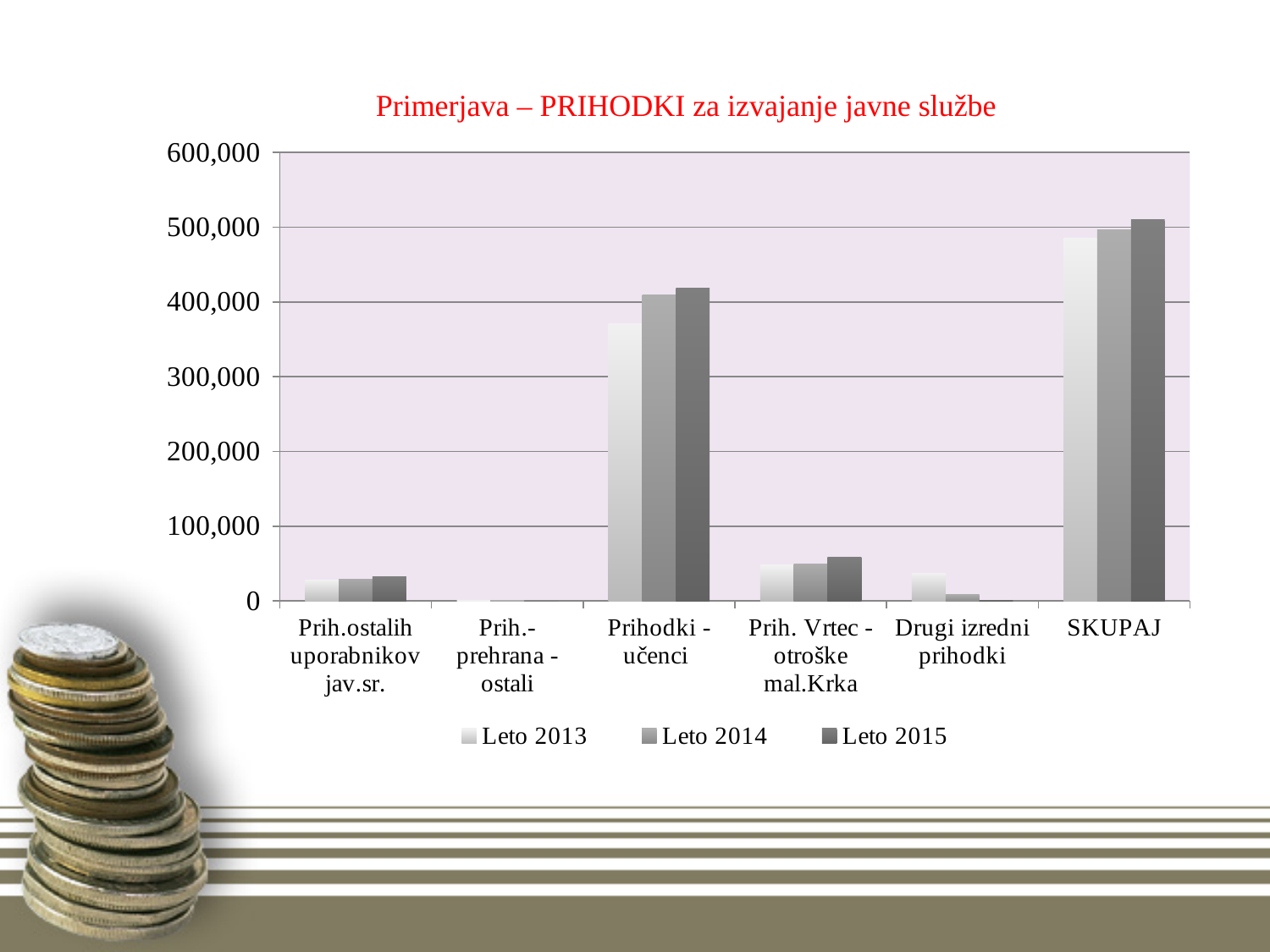

# Primerjava – PRIHODKI za izvajanje javne službe

### Chart

| Category | Leto 2013 | Leto 2014 | Leto 2015 |
|---|---|---|---|
| Prih.ostalih uporabnikov jav.sr. | 28088.0 | 29523.0 | 32442.0 |
| Prih.-prehrana - ostali | 425.0 | 548.0 | 0.0 |
| Prihodki - učenci  | 371028.0 | 408899.0 | 418524.0 |
| Prih. Vrtec -otroške mal.Krka | 47821.0 | 49164.0 | 58198.0 |
| Drugi izredni prihodki | 37470.0 | 8605.0 | 1239.0 |
| SKUPAJ | 484832.0 | 496739.0 | 510403.0 |